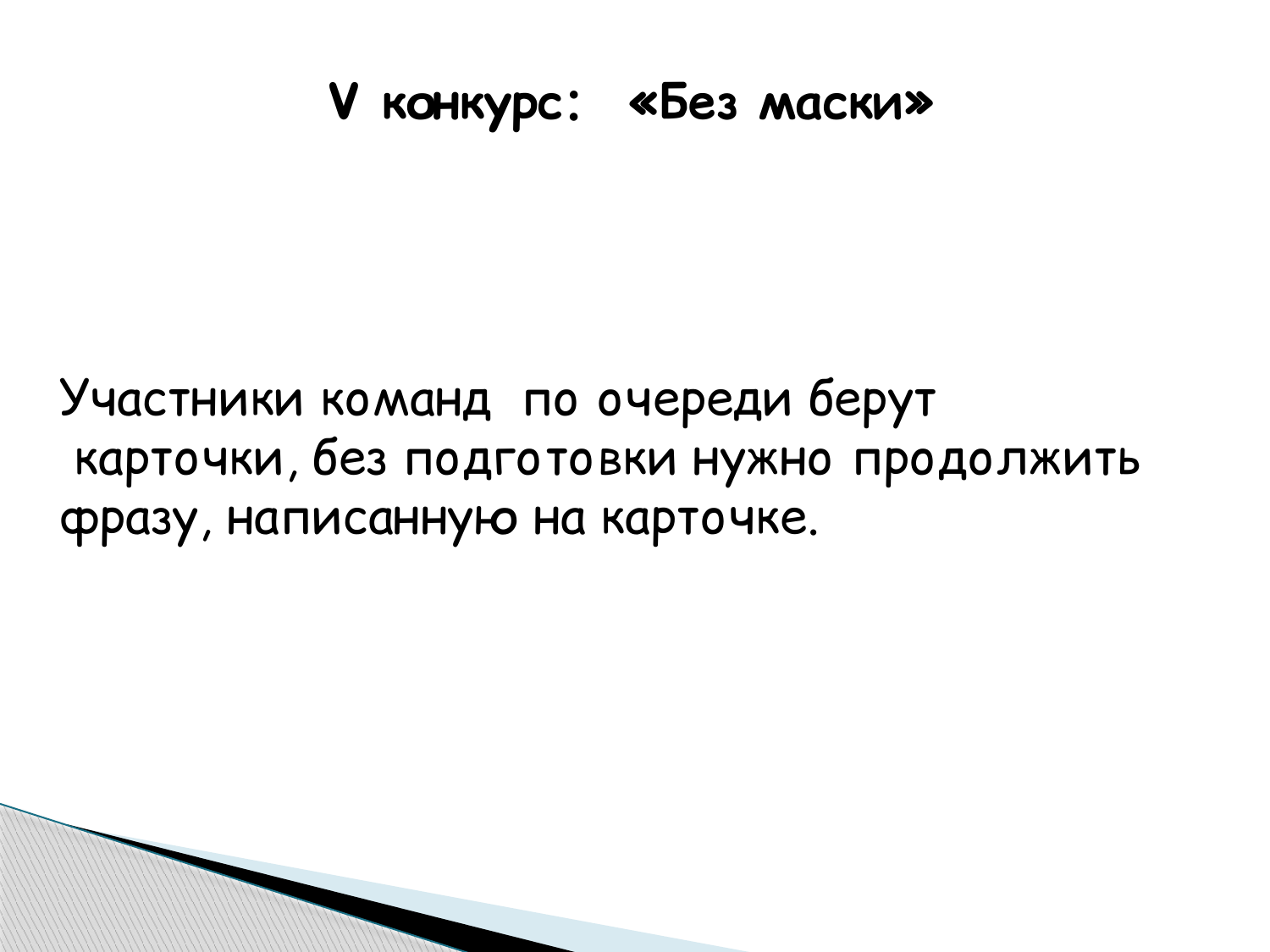

V конкурс:  «Без маски»

Участники команд  по очереди берут  карточки, без подготовки нужно продолжить фразу, написанную на карточке.